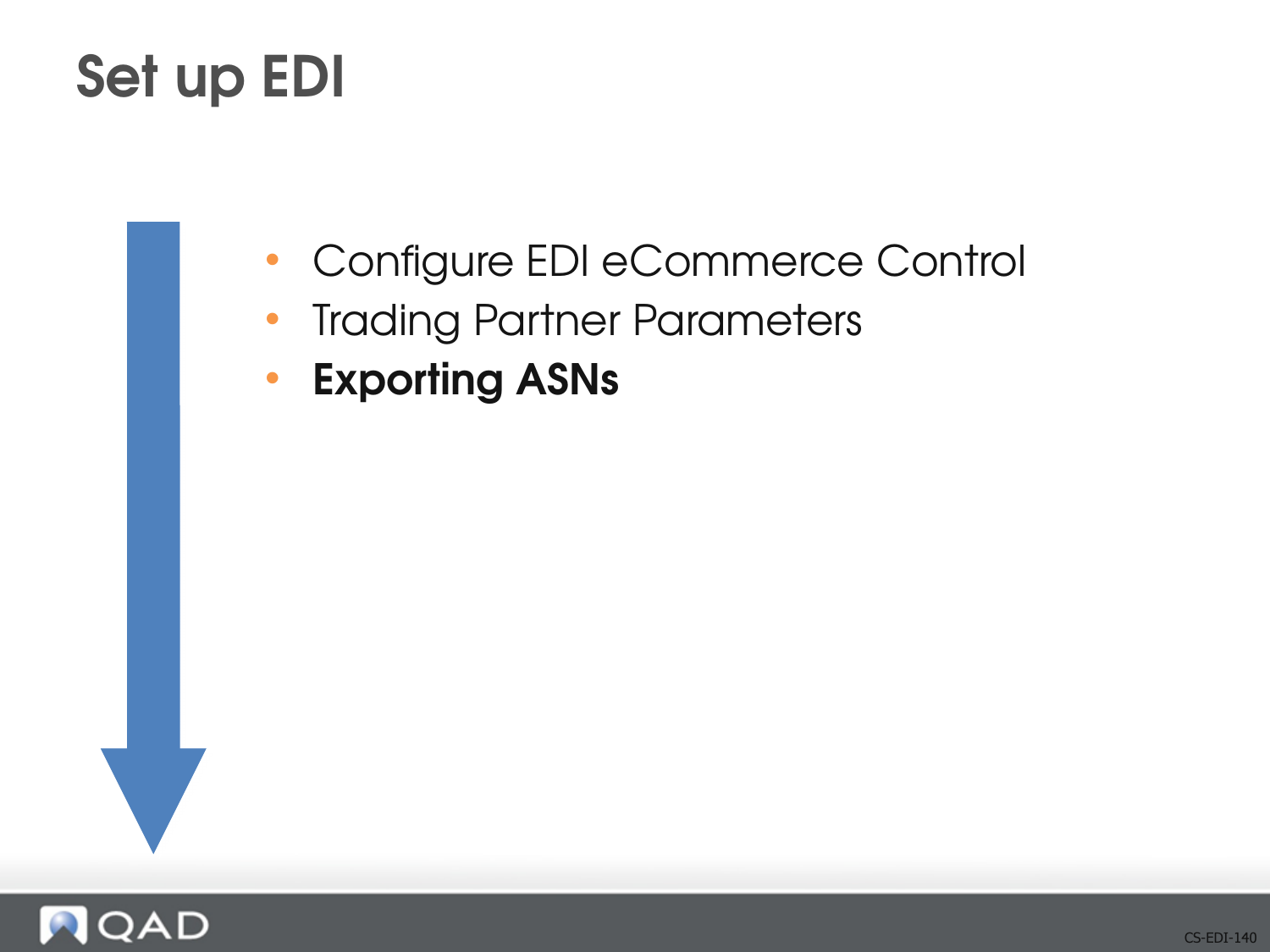

# Set up EDI
Configure EDI eCommerce Control
Trading Partner Parameters
Exporting ASNs

CS-EDI-140